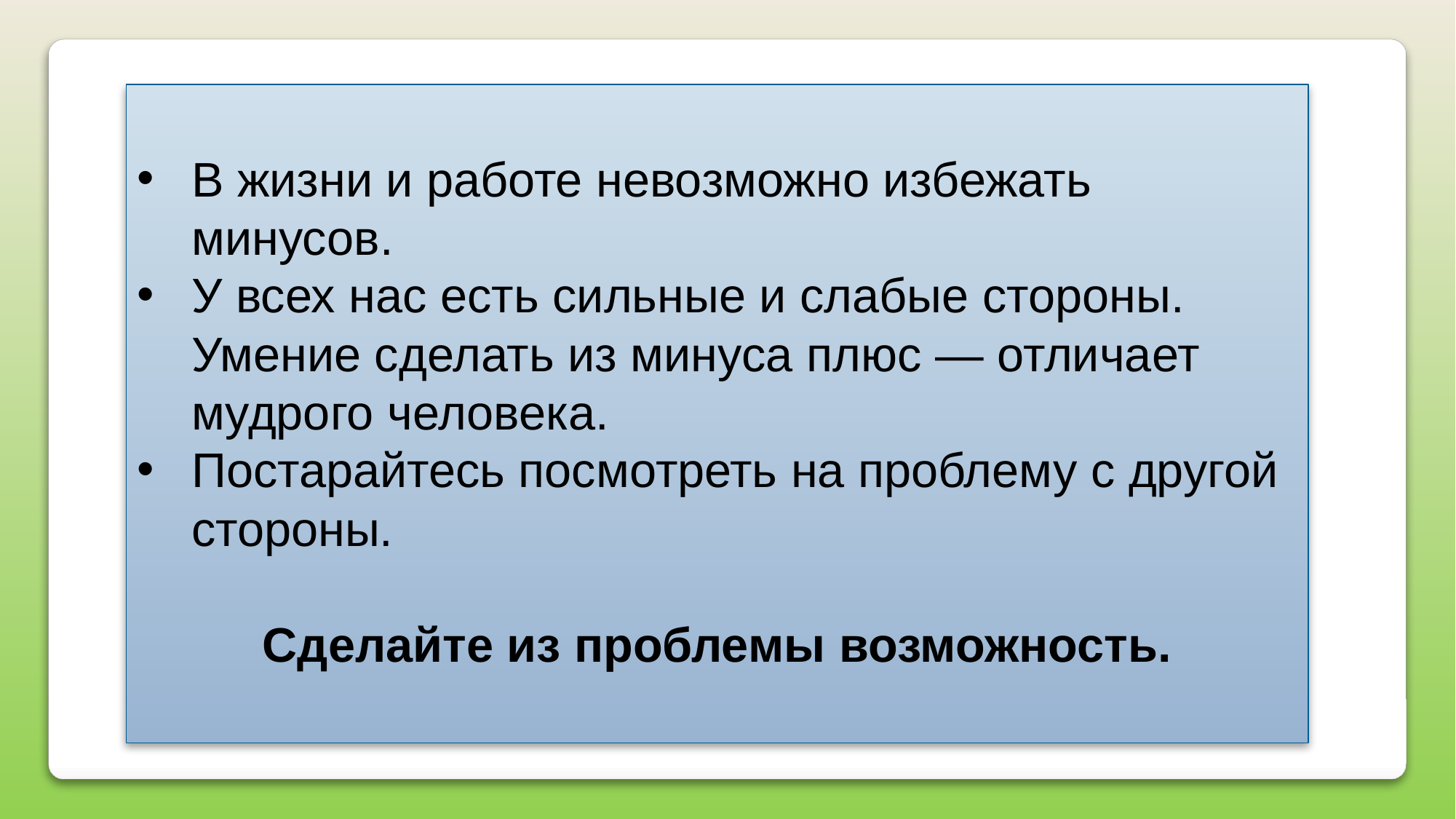

В жизни и работе невозможно избежать минусов.
У всех нас есть сильные и слабые стороны. Умение сделать из минуса плюс — отличает мудрого человека.
Постарайтесь посмотреть на проблему с другой стороны.

Сделайте из проблемы возможность.